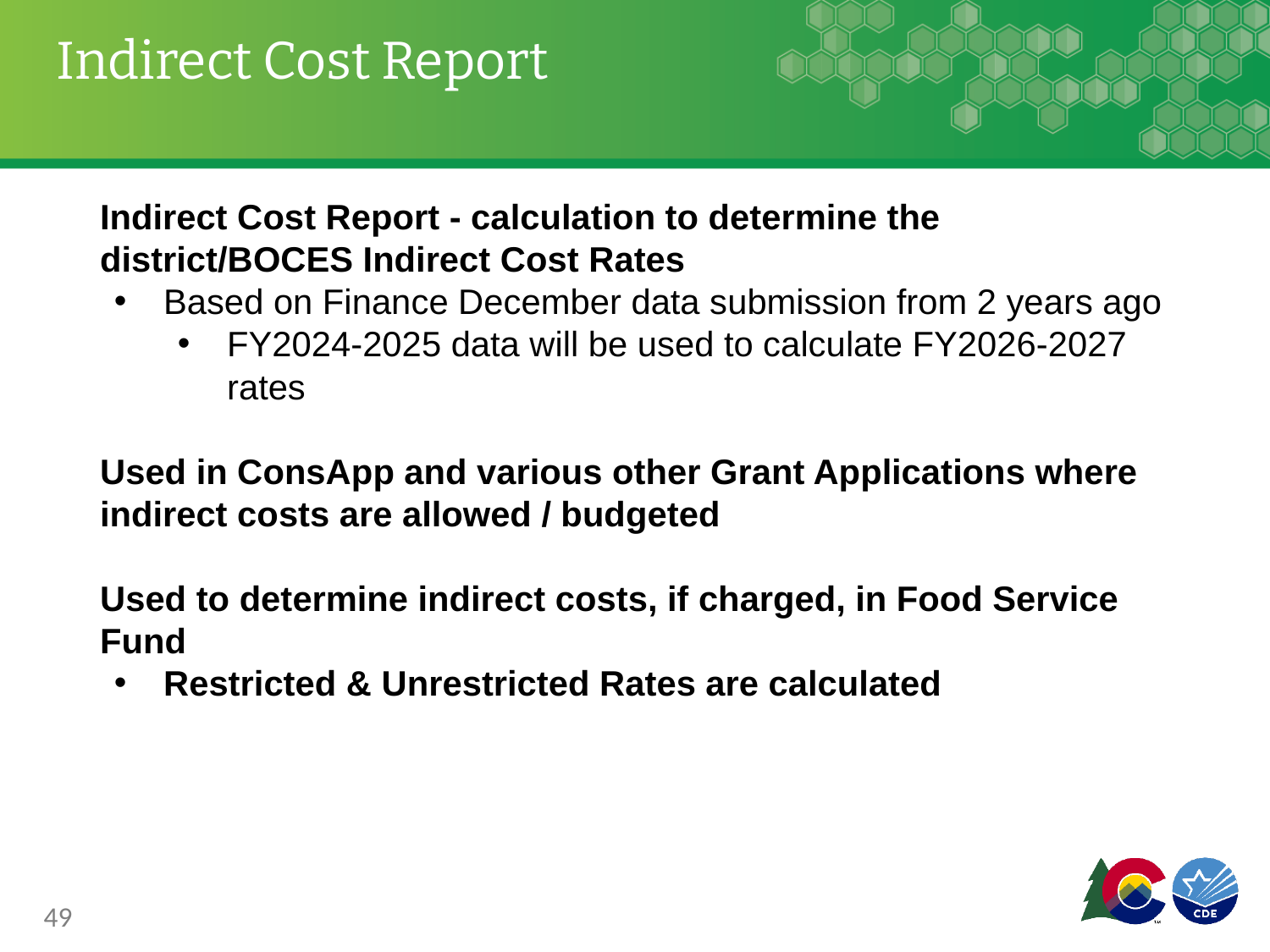

# Indirect Cost Report
Indirect Cost Report - calculation to determine the district/BOCES Indirect Cost Rates
Based on Finance December data submission from 2 years ago
FY2024-2025 data will be used to calculate FY2026-2027 rates

Used in ConsApp and various other Grant Applications where indirect costs are allowed / budgeted

Used to determine indirect costs, if charged, in Food Service Fund
Restricted & Unrestricted Rates are calculated
49